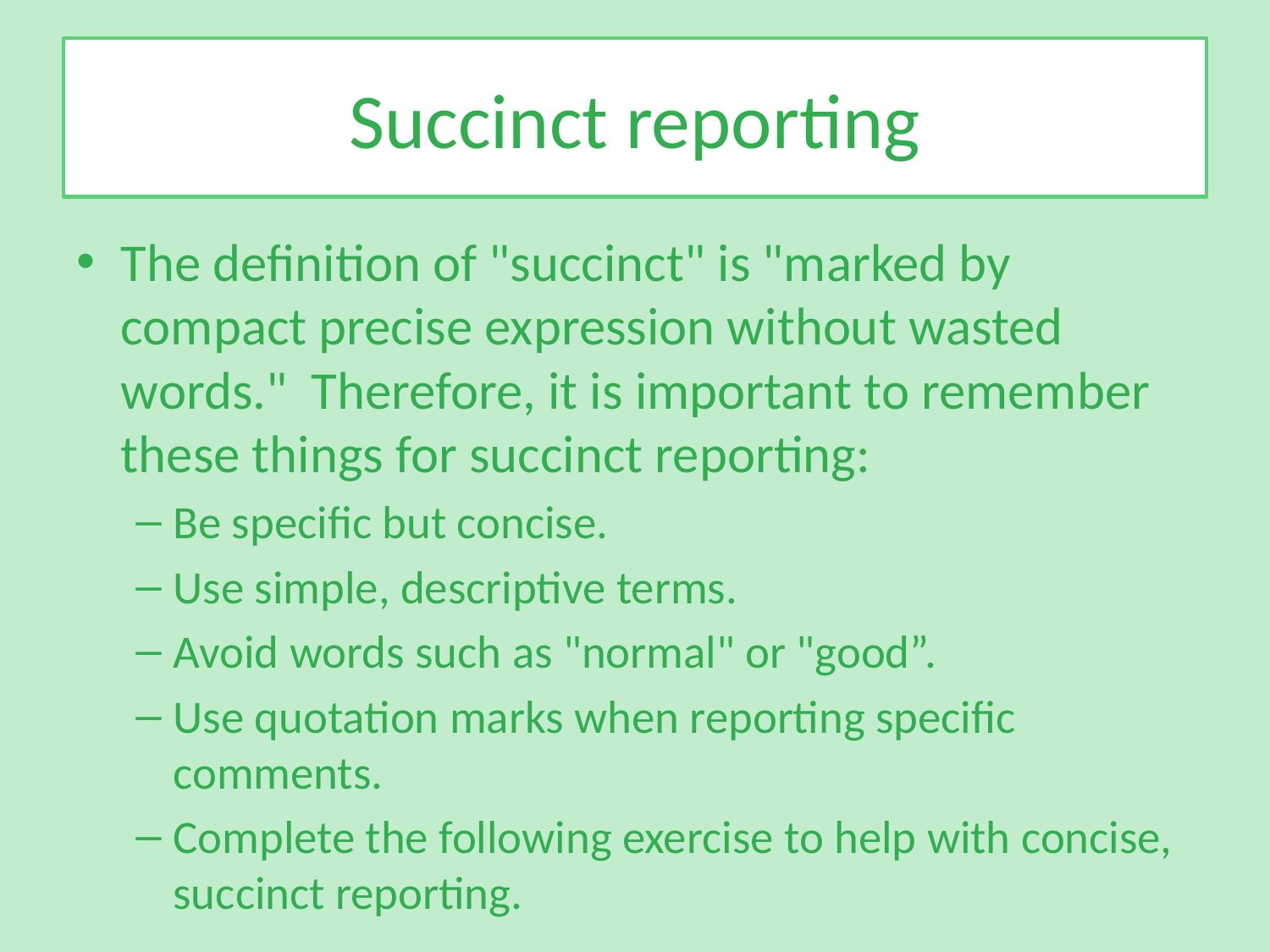

# Succinct reporting
The definition of "succinct" is "marked by compact precise expression without wasted words."  Therefore, it is important to remember these things for succinct reporting:
Be specific but concise.
Use simple, descriptive terms.
Avoid words such as "normal" or "good”.
Use quotation marks when reporting specific comments.
Complete the following exercise to help with concise, succinct reporting.